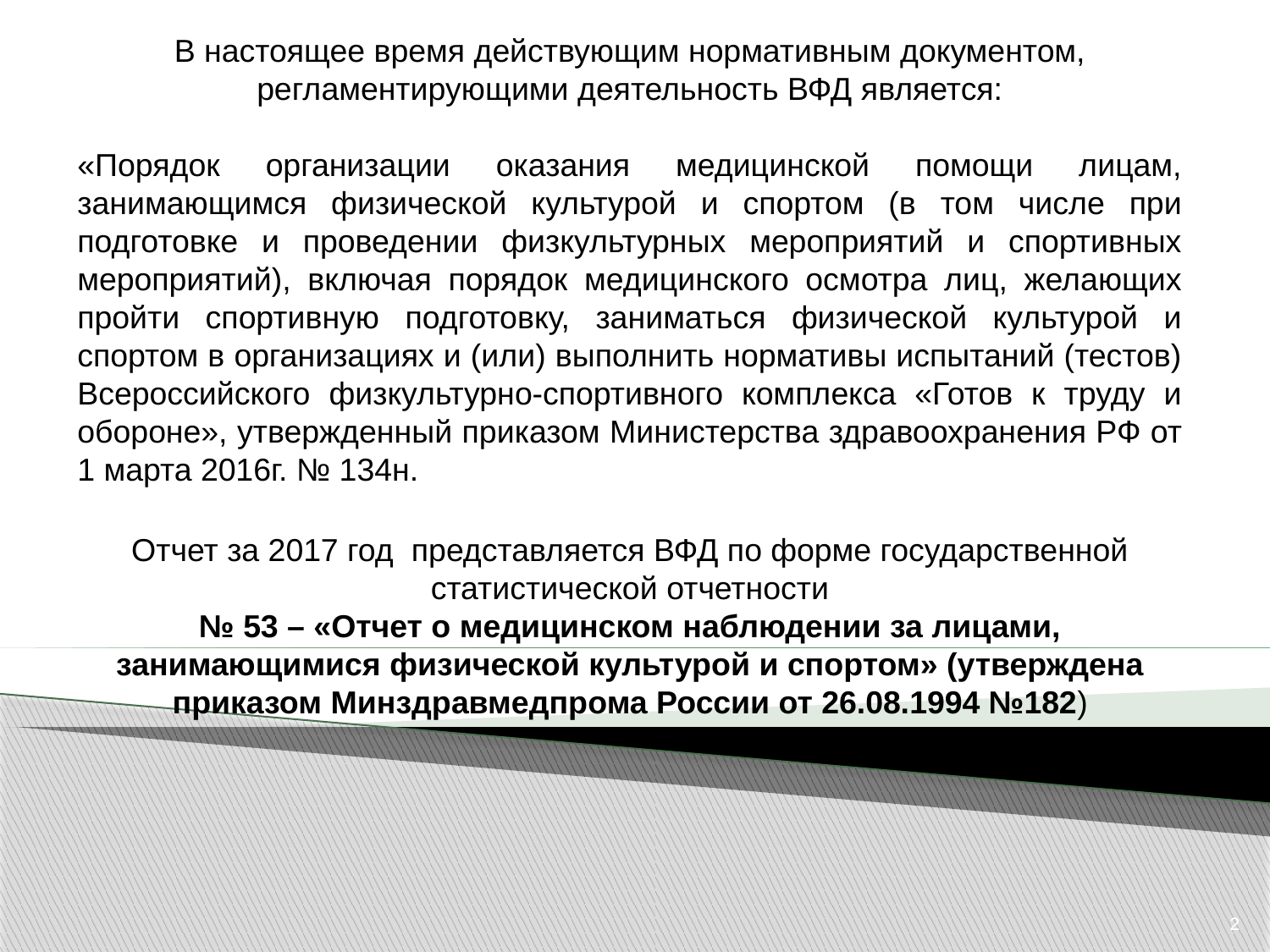

В настоящее время действующим нормативным документом, регламентирующими деятельность ВФД является:

«Порядок организации оказания медицинской помощи лицам, занимающимся физической культурой и спортом (в том числе при подготовке и проведении физкультурных мероприятий и спортивных мероприятий), включая порядок медицинского осмотра лиц, желающих пройти спортивную подготовку, заниматься физической культурой и спортом в организациях и (или) выполнить нормативы испытаний (тестов) Всероссийского физкультурно-спортивного комплекса «Готов к труду и обороне», утвержденный приказом Министерства здравоохранения РФ от 1 марта 2016г. № 134н.

Отчет за 2017 год  представляется ВФД по форме государственной статистической отчетности
№ 53 – «Отчет о медицинском наблюдении за лицами, занимающимися физической культурой и спортом» (утверждена приказом Минздравмедпрома России от 26.08.1994 №182)
2
2